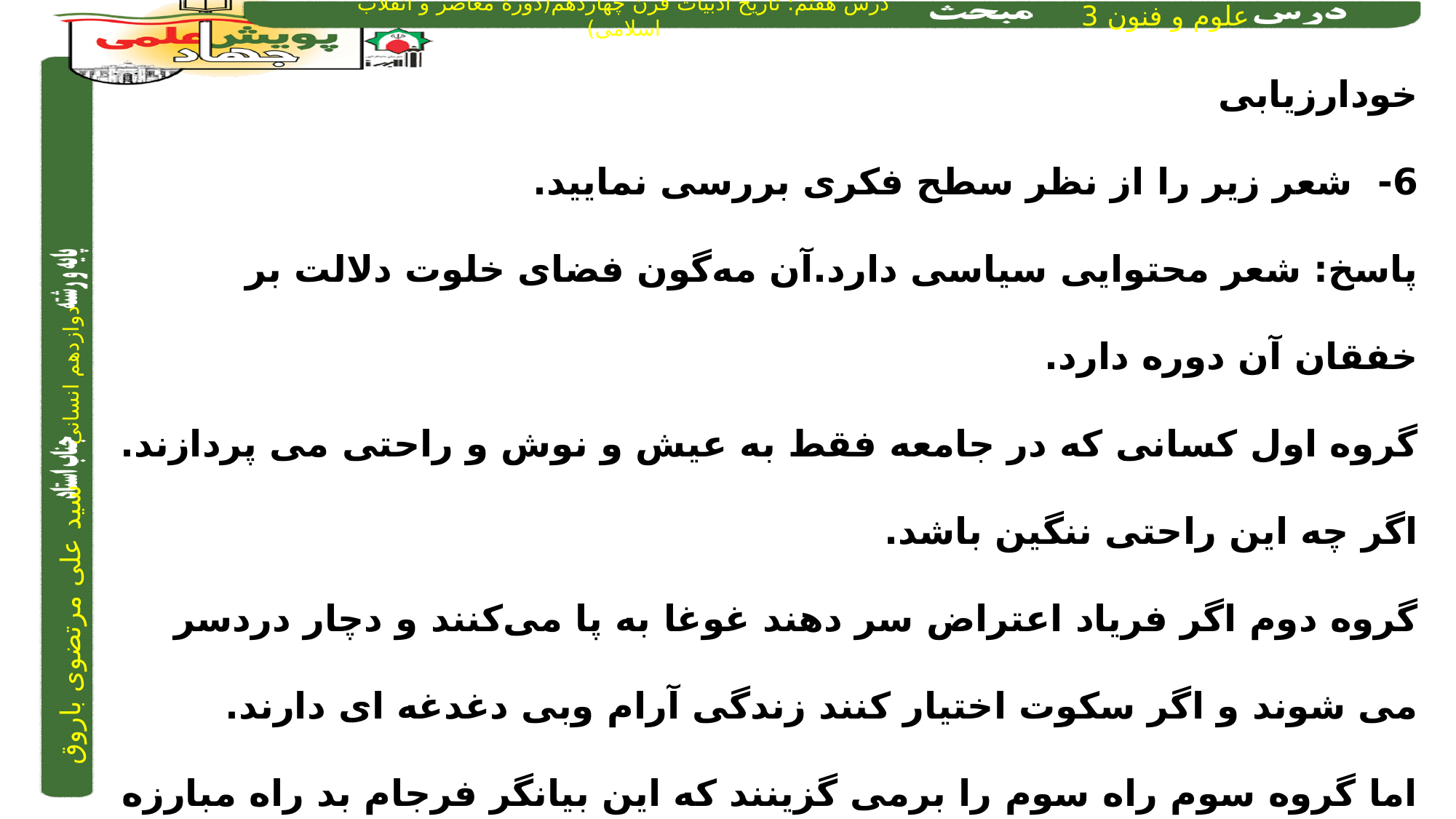

خودارزیابی
6-  شعر زیر را از نظر سطح فکری بررسی نمایید.
پاسخ: شعر محتوایی سیاسی دارد.آن مه‌گون فضای خلوت دلالت بر خفقان آن دوره دارد.
گروه اول کسانی که در جامعه فقط به عیش و نوش و راحتی می پردازند. اگر چه این راحتی ننگین باشد.
گروه دوم اگر فریاد اعتراض سر دهند غوغا به پا می‌کنند و دچار دردسر می شوند و اگر سکوت اختیار کنند زندگی آرام وبی دغدغه ای دارند.
اما گروه سوم راه سوم را برمی گزینند که این بیانگر فرجام بد راه مبارزه است؛کاربرد واژه «بی‌برگشت»  بیانگر همین موضوع  است.
.شاعر به دنبال آسمانی است که رنگش با رنگ آسمان کشورش متفاوت باشدو ظلم در آن نباشد.